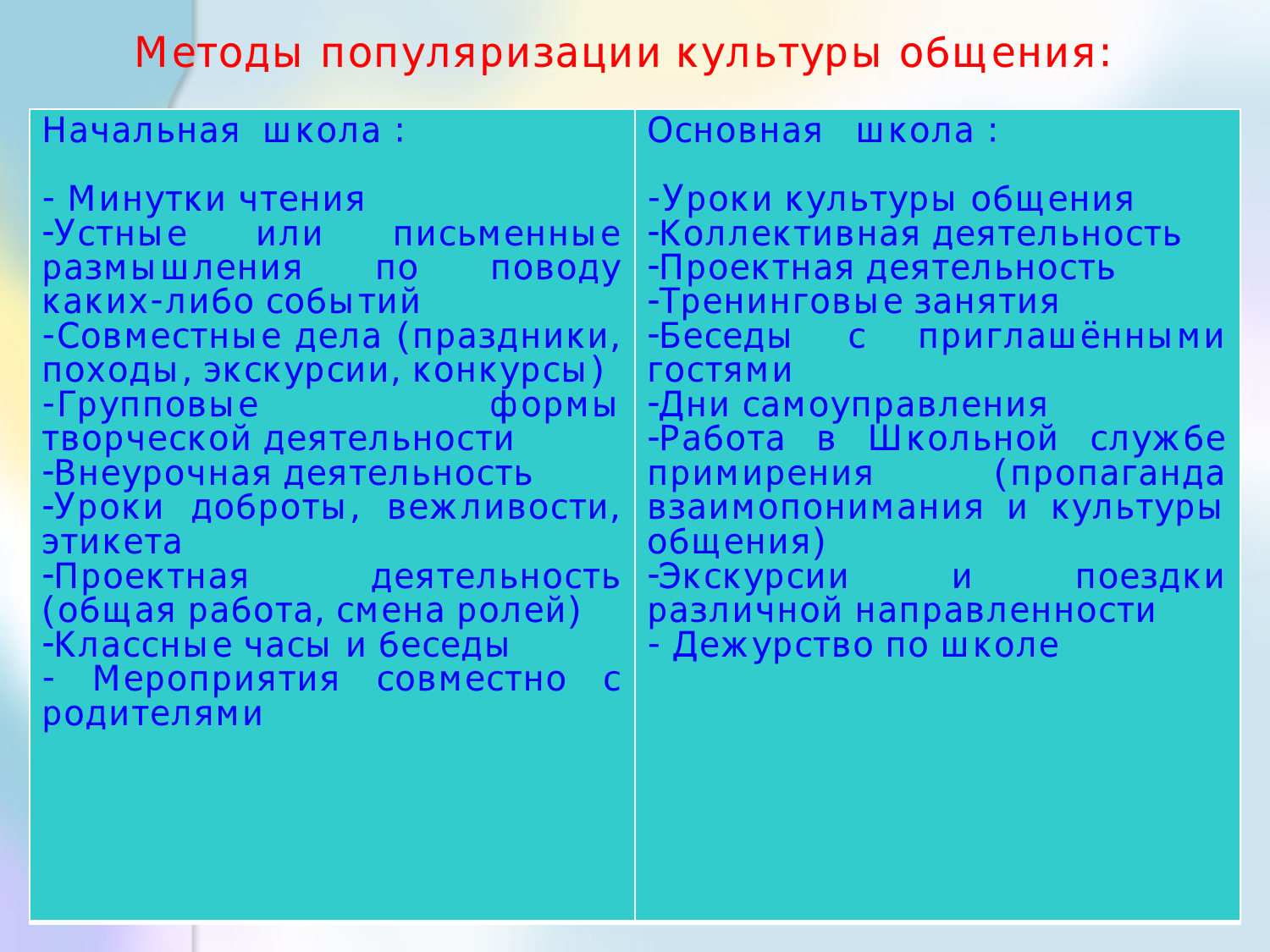

# Методы популяризации культуры общения:
| Начальная школа : - Минутки чтения Устные или письменные размышления по поводу каких-либо событий -Совместные дела (праздники, походы, экскурсии, конкурсы) -Групповые формы творческой деятельности Внеурочная деятельность Уроки доброты, вежливости, этикета Проектная деятельность (общая работа, смена ролей) Классные часы и беседы - Мероприятия совместно с родителями | Основная школа : -Уроки культуры общения Коллективная деятельность Проектная деятельность Тренинговые занятия Беседы с приглашёнными гостями Дни самоуправления Работа в Школьной службе примирения (пропаганда взаимопонимания и культуры общения) Экскурсии и поездки различной направленности - Дежурство по школе |
| --- | --- |